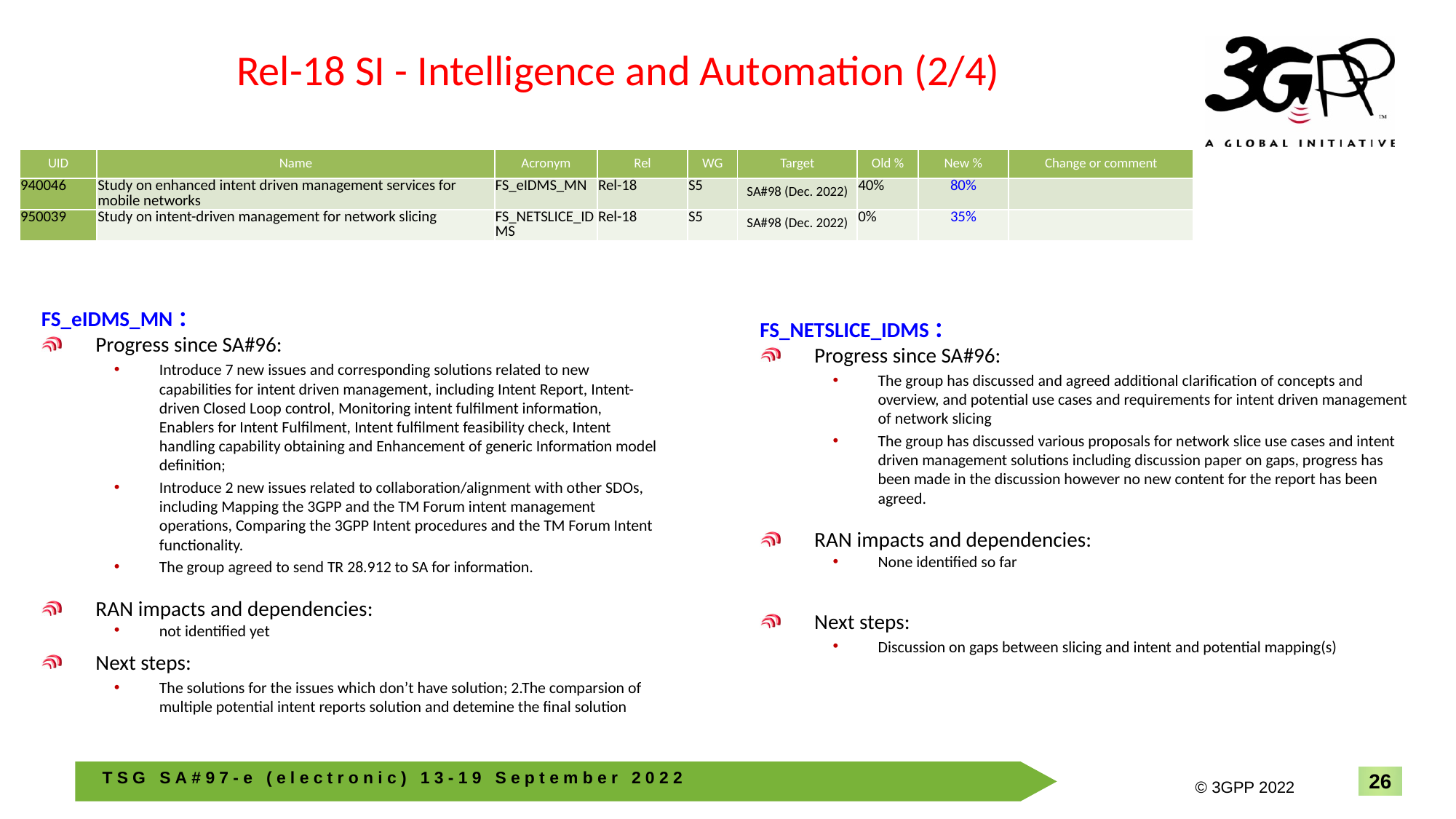

# Rel-18 SI - Intelligence and Automation (2/4)
| UID | Name | Acronym | Rel | WG | Target | Old % | New % | Change or comment |
| --- | --- | --- | --- | --- | --- | --- | --- | --- |
| 940046 | Study on enhanced intent driven management services for mobile networks | FS\_eIDMS\_MN | Rel-18 | S5 | SA#98 (Dec. 2022) | 40% | 80% |  |
| 950039 | Study on intent-driven management for network slicing | FS\_NETSLICE\_IDMS | Rel-18 | S5 | SA#98 (Dec. 2022) | 0% | 35% |  |
FS_eIDMS_MN：
Progress since SA#96:
Introduce 7 new issues and corresponding solutions related to new capabilities for intent driven management, including Intent Report, Intent-driven Closed Loop control, Monitoring intent fulfilment information, Enablers for Intent Fulfilment, Intent fulfilment feasibility check, Intent handling capability obtaining and Enhancement of generic Information model definition;
Introduce 2 new issues related to collaboration/alignment with other SDOs, including Mapping the 3GPP and the TM Forum intent management operations, Comparing the 3GPP Intent procedures and the TM Forum Intent functionality.
The group agreed to send TR 28.912 to SA for information.

RAN impacts and dependencies:
not identified yet
Next steps:
The solutions for the issues which don’t have solution; 2.The comparsion of multiple potential intent reports solution and detemine the final solution
FS_NETSLICE_IDMS：
Progress since SA#96:
The group has discussed and agreed additional clarification of concepts and overview, and potential use cases and requirements for intent driven management of network slicing
The group has discussed various proposals for network slice use cases and intent driven management solutions including discussion paper on gaps, progress has been made in the discussion however no new content for the report has been agreed.

RAN impacts and dependencies:
None identified so far

Next steps:
Discussion on gaps between slicing and intent and potential mapping(s)